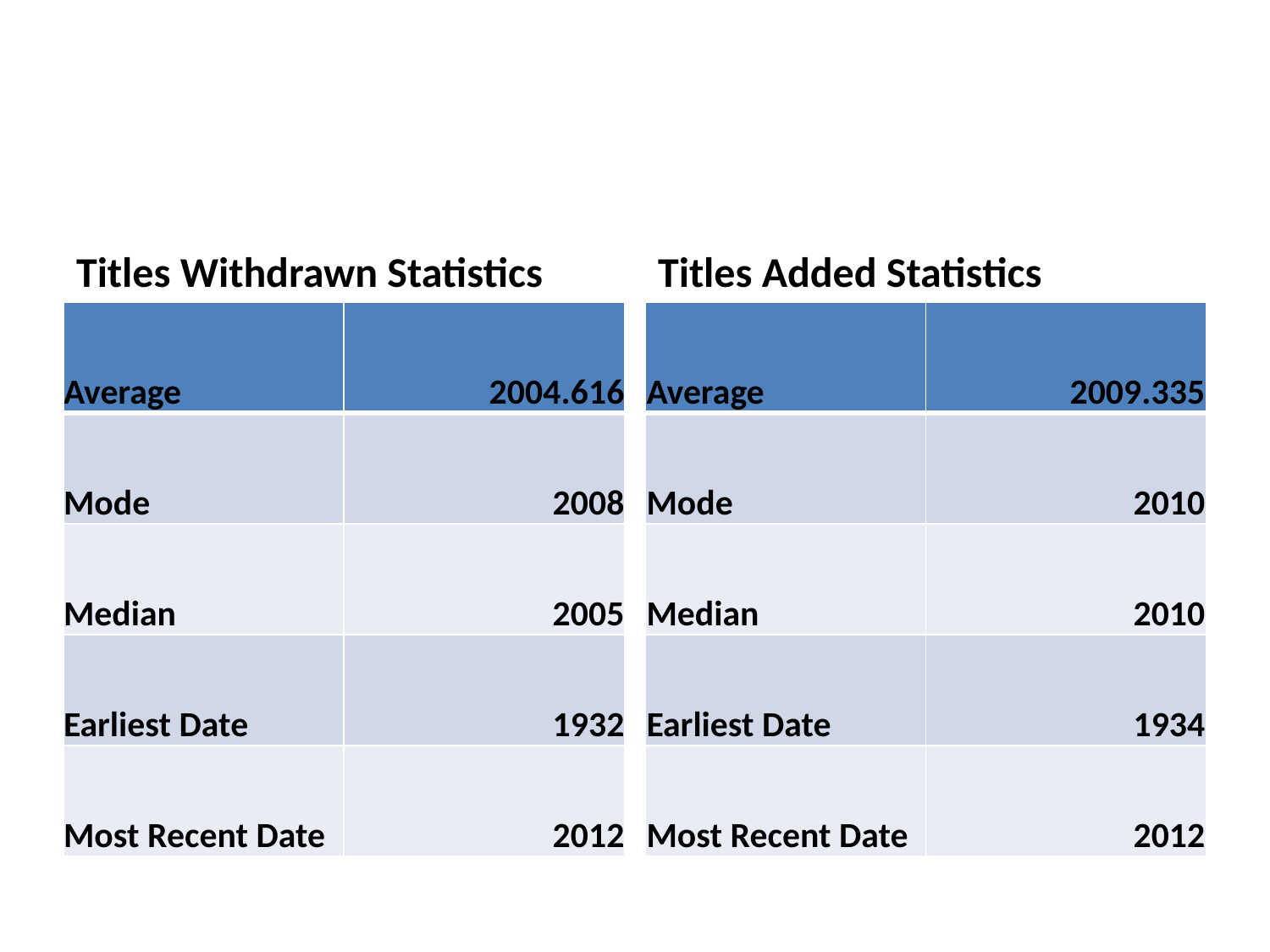

#
Titles Withdrawn Statistics
Titles Added Statistics
| Average | 2004.616 |
| --- | --- |
| Mode | 2008 |
| Median | 2005 |
| Earliest Date | 1932 |
| Most Recent Date | 2012 |
| Average | 2009.335 |
| --- | --- |
| Mode | 2010 |
| Median | 2010 |
| Earliest Date | 1934 |
| Most Recent Date | 2012 |